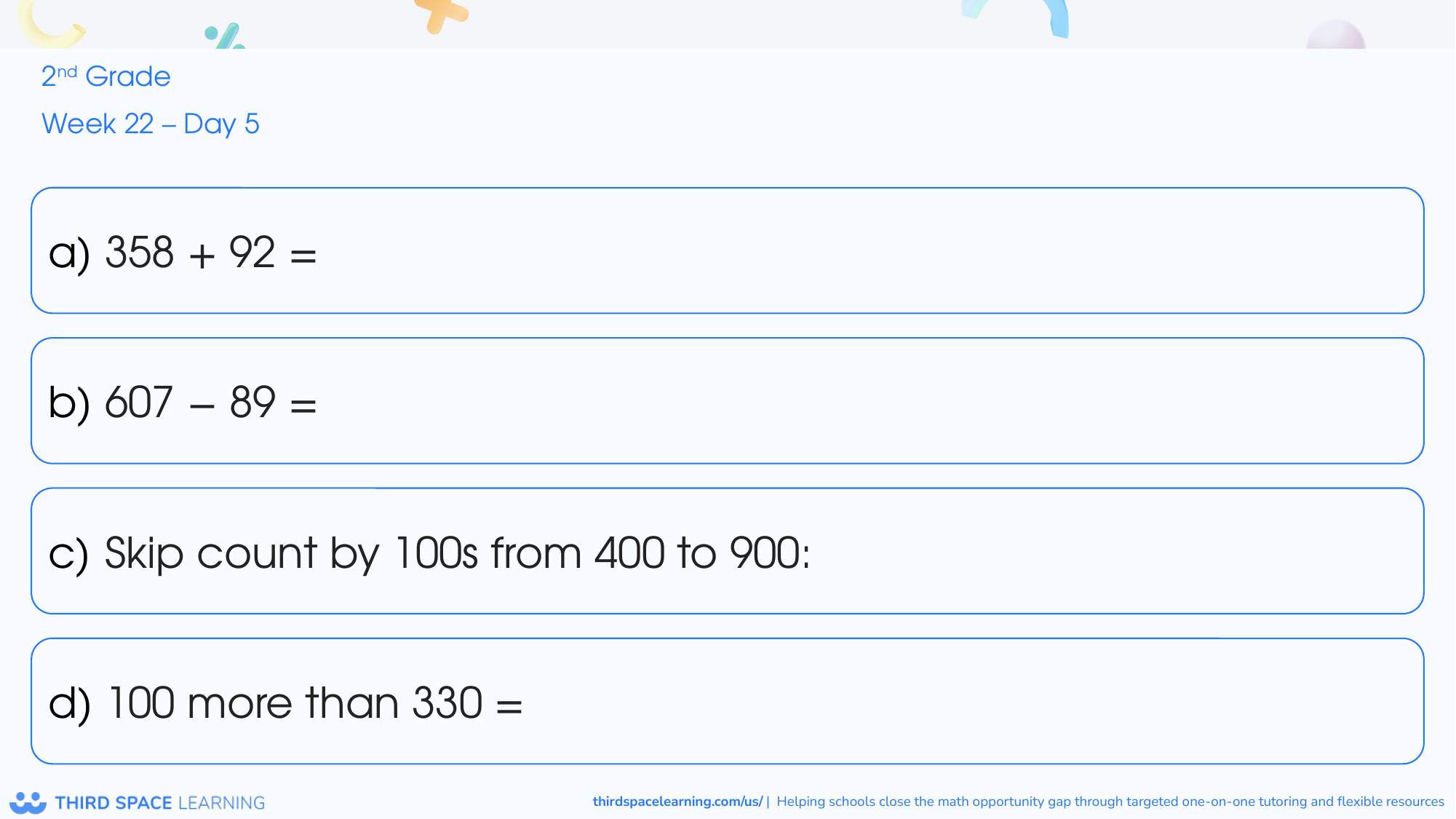

2nd Grade
Week 22 – Day 5
358 + 92 =
607 − 89 =
Skip count by 100s from 400 to 900:
100 more than 330 =